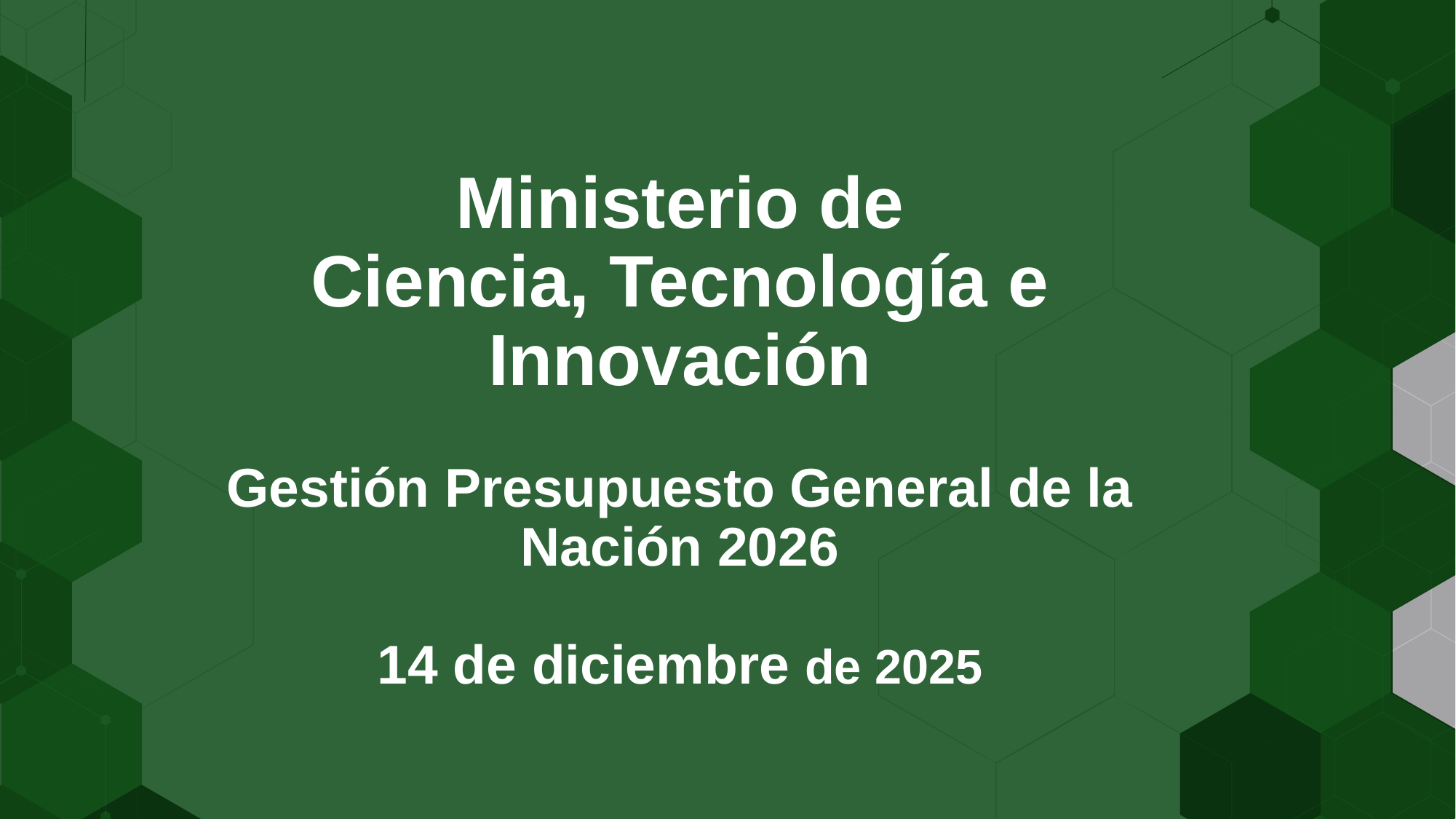

# Ministerio de Ciencia, Tecnología e Innovación Gestión Presupuesto General de la Nación 2026 14 de diciembre de 2025